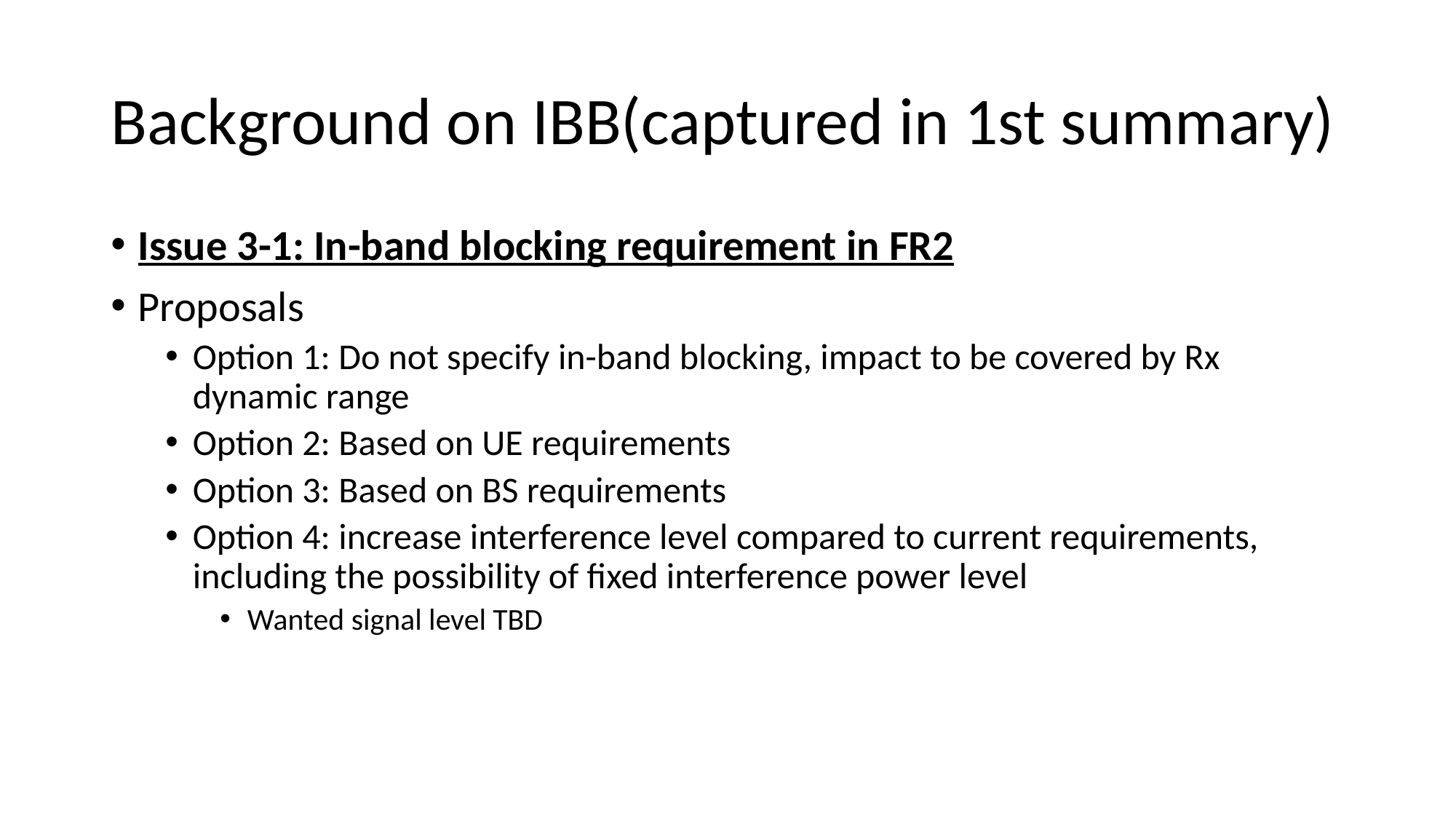

# Background on IBB(captured in 1st summary)
Issue 3-1: In-band blocking requirement in FR2
Proposals
Option 1: Do not specify in-band blocking, impact to be covered by Rx dynamic range
Option 2: Based on UE requirements
Option 3: Based on BS requirements
Option 4: increase interference level compared to current requirements, including the possibility of fixed interference power level
Wanted signal level TBD